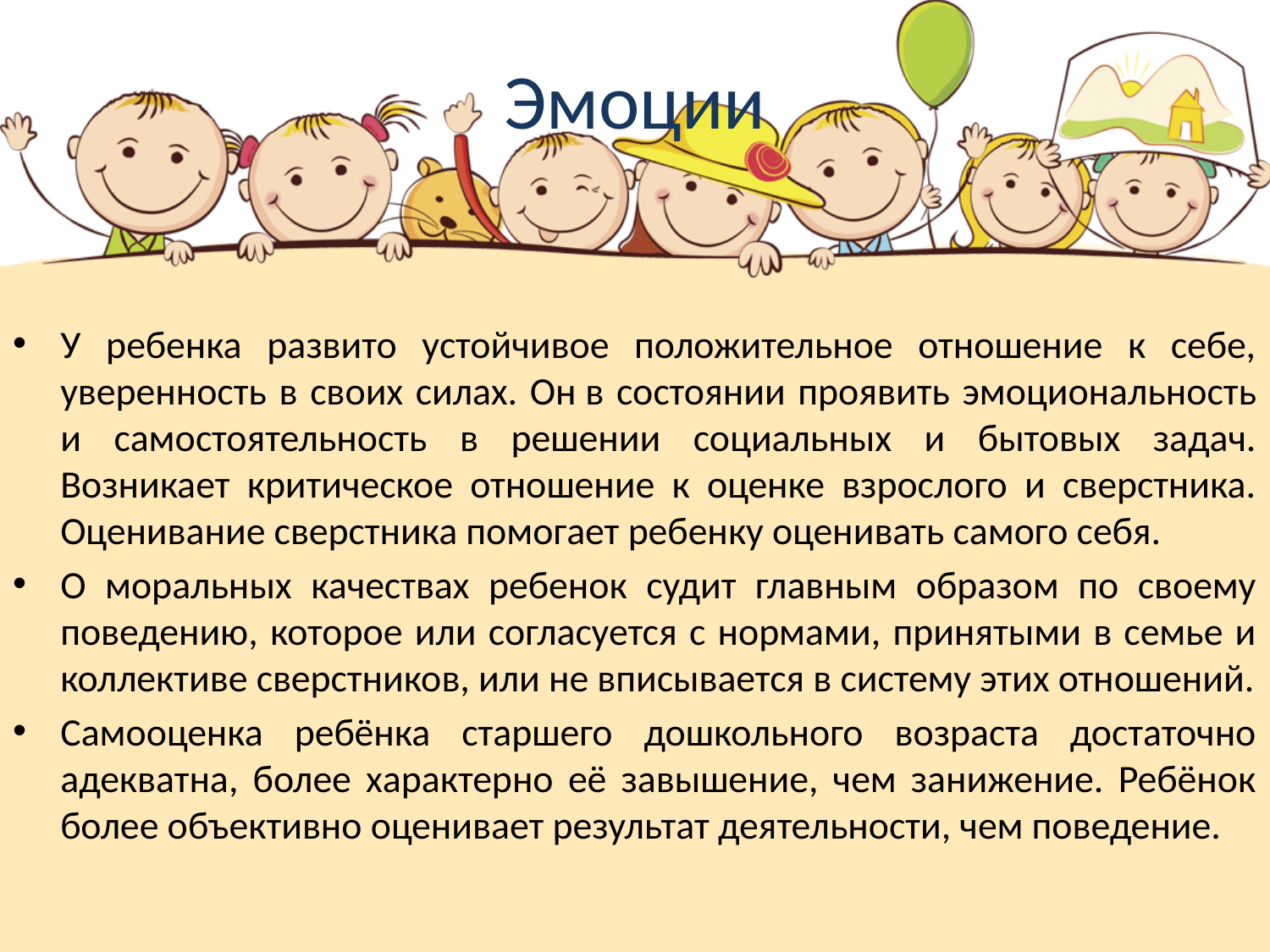

# Эмоции

У ребенка развито устойчивое положительное отношение к себе, уверенность в своих силах. Он в состоянии проявить эмоциональность и самостоятельность в решении социальных и бытовых задач. Возникает критическое отношение к оценке взрослого и сверстника. Оценивание сверстника помогает ребенку оценивать самого себя.
О моральных качествах ребенок судит главным образом по своему поведению, которое или согласуется с нормами, принятыми в семье и коллективе сверстников, или не вписывается в систему этих отношений.
Самооценка ребёнка старшего дошкольного возраста достаточно адекватна, более характерно её завышение, чем занижение. Ребёнок более объективно оценивает результат деятельности, чем поведение.